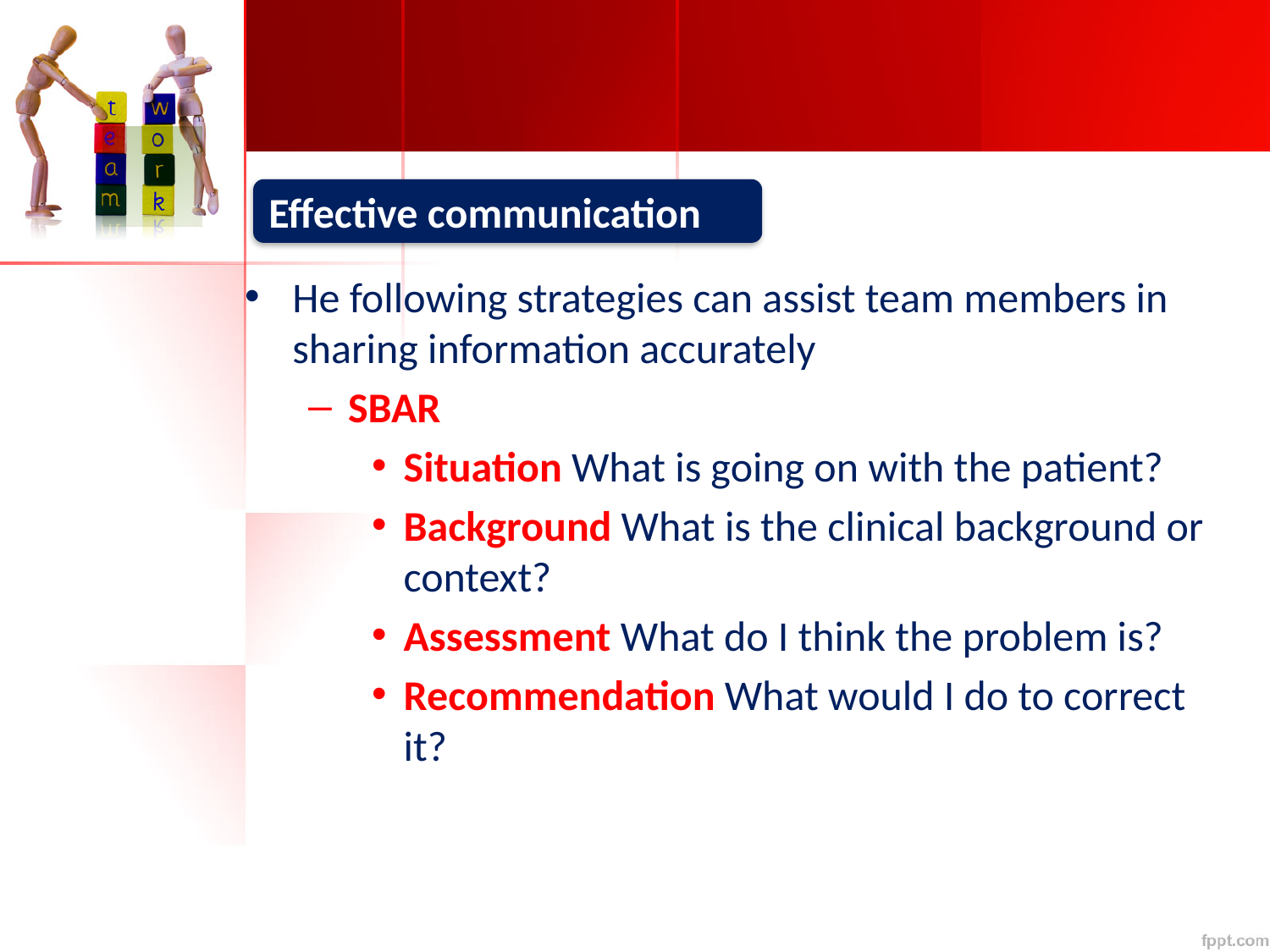

#
Effective communication
He following strategies can assist team members in sharing information accurately
SBAR
Situation What is going on with the patient?
Background What is the clinical background or context?
Assessment What do I think the problem is?
Recommendation What would I do to correct it?